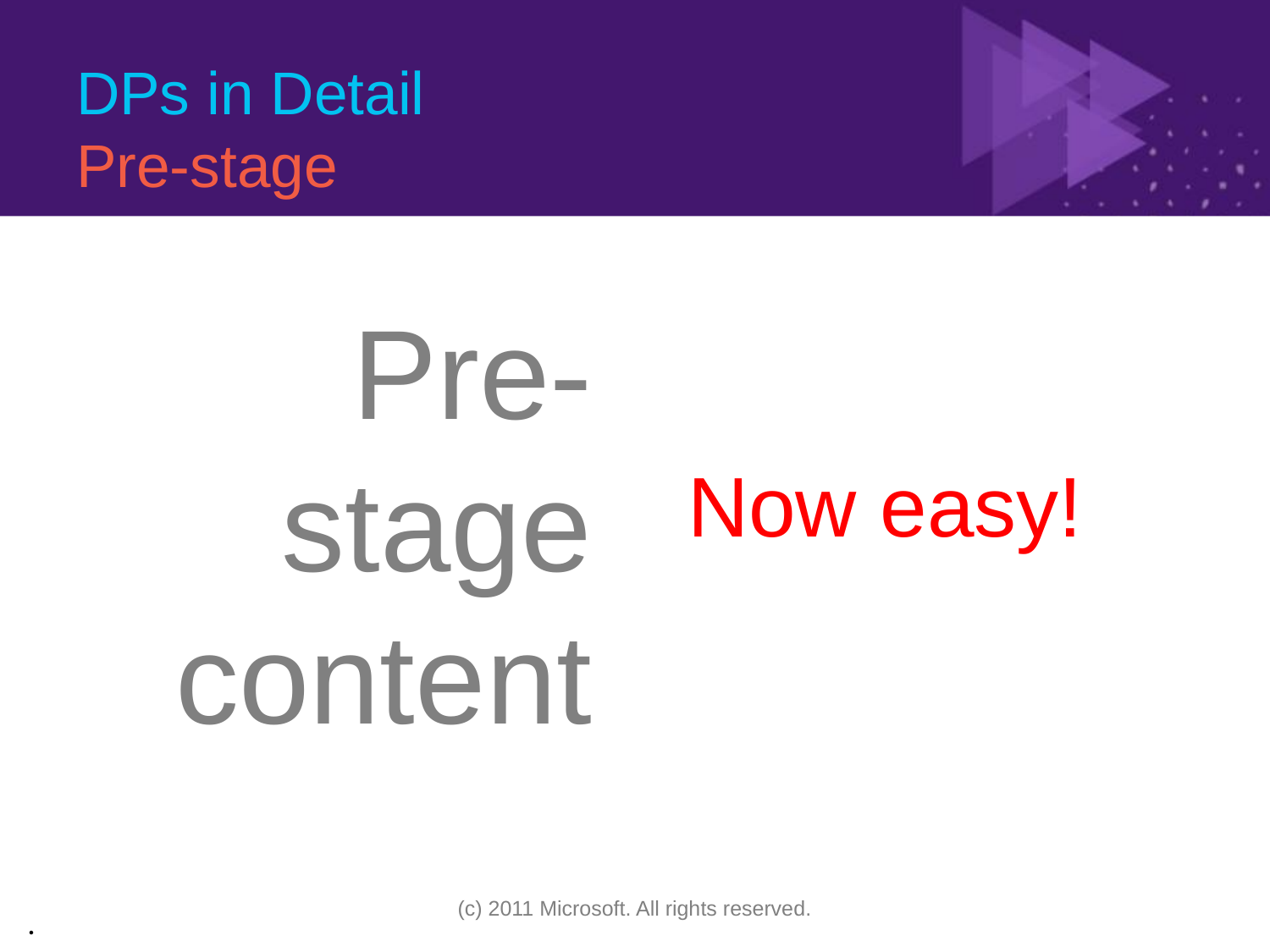

# DPs in Detail Pre-stage
Pre-stage content
Now easy!

(c) 2011 Microsoft. All rights reserved.
.